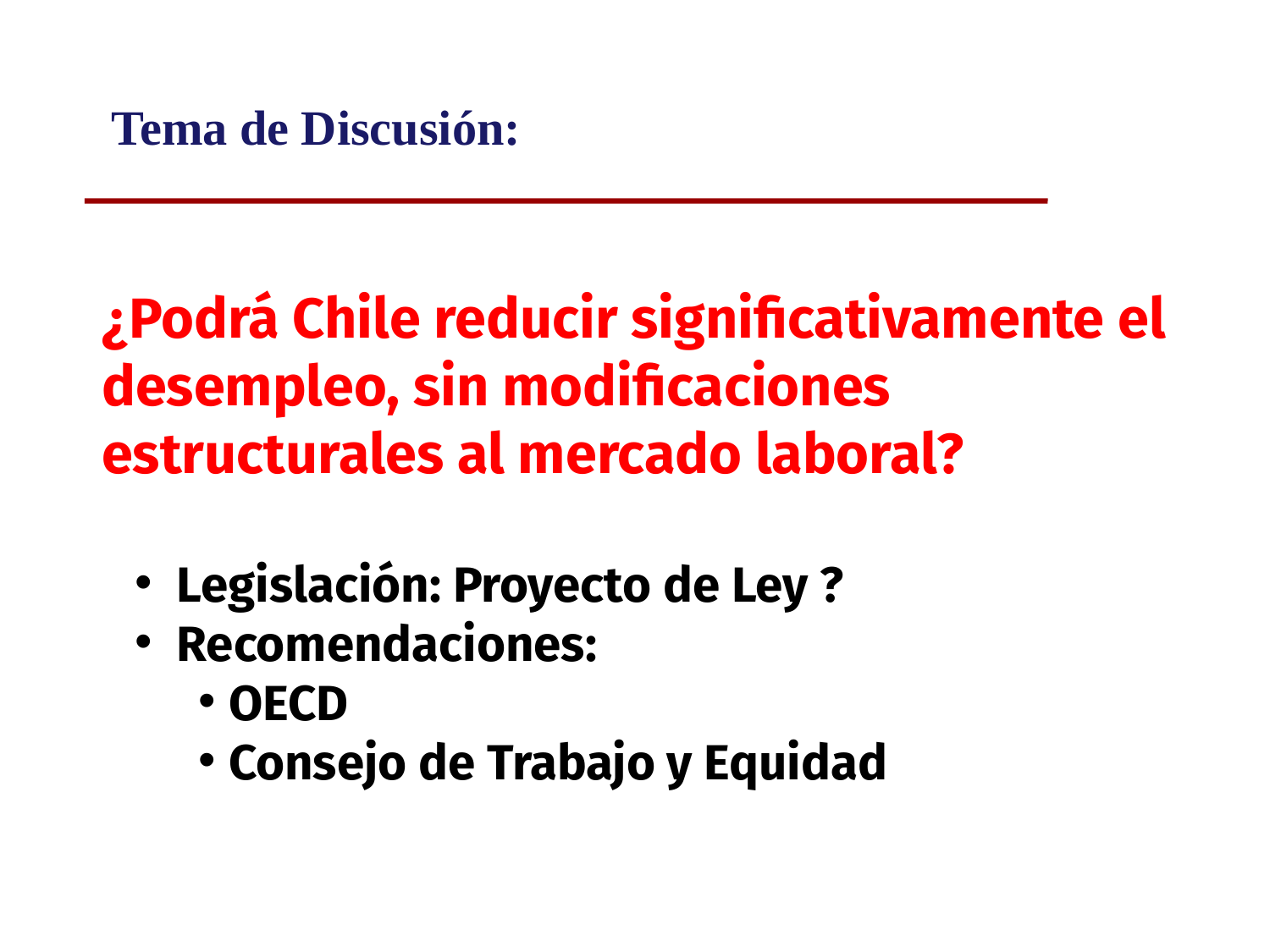

Tema de Discusión:

¿Podrá Chile reducir significativamente el desempleo, sin modificaciones estructurales al mercado laboral?

 Legislación: Proyecto de Ley ?
 Recomendaciones:
OECD
Consejo de Trabajo y Equidad